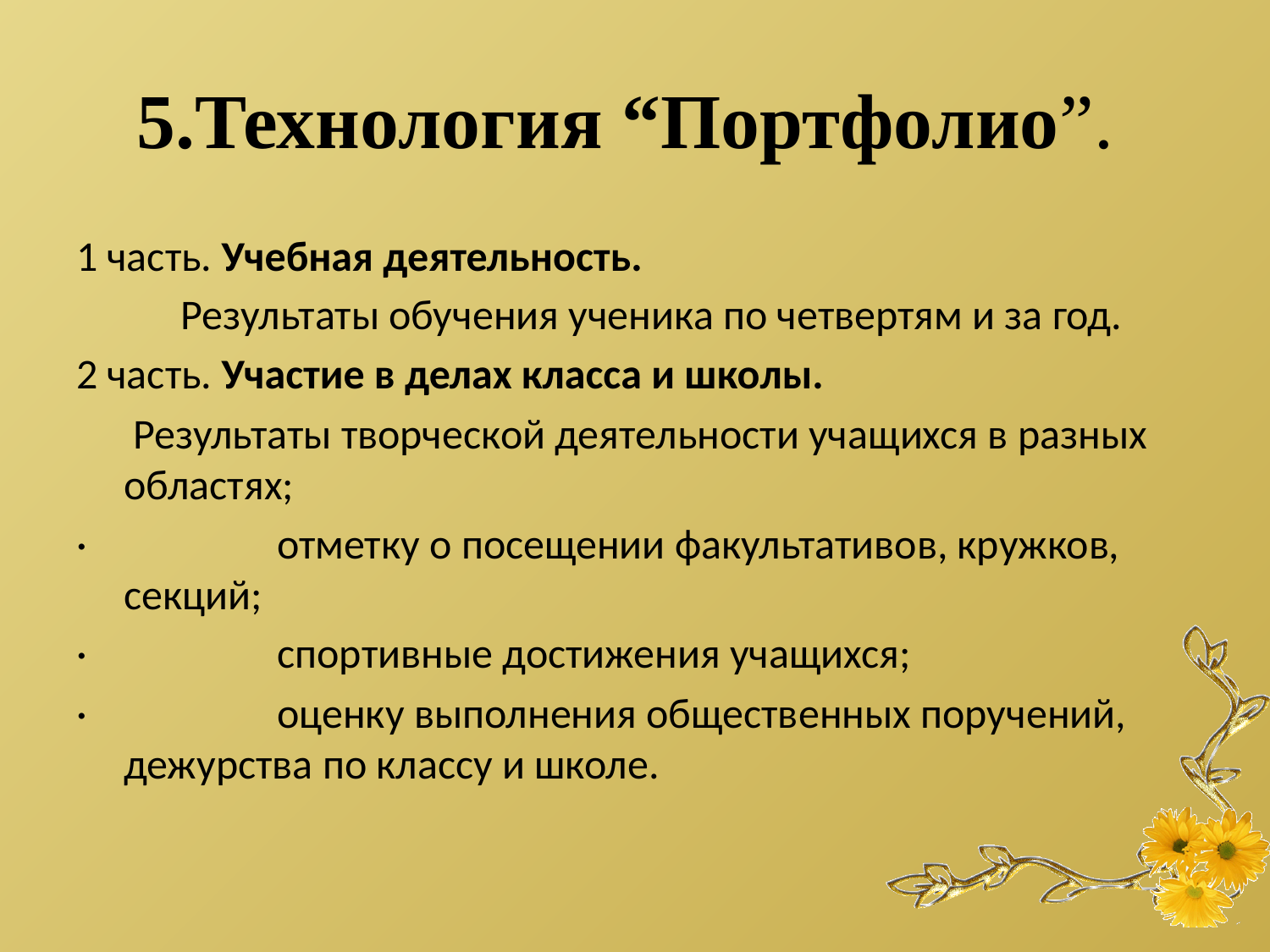

# 5.Технология “Портфолио”.
1 часть. Учебная деятельность.
           Результаты обучения ученика по четвертям и за год.
2 часть. Участие в делах класса и школы.
      Результаты творческой деятельности учащихся в разных областях;
·                    отметку о посещении факультативов, кружков, секций;
·                    спортивные достижения учащихся;
·                    оценку выполнения общественных поручений, дежурства по классу и школе.